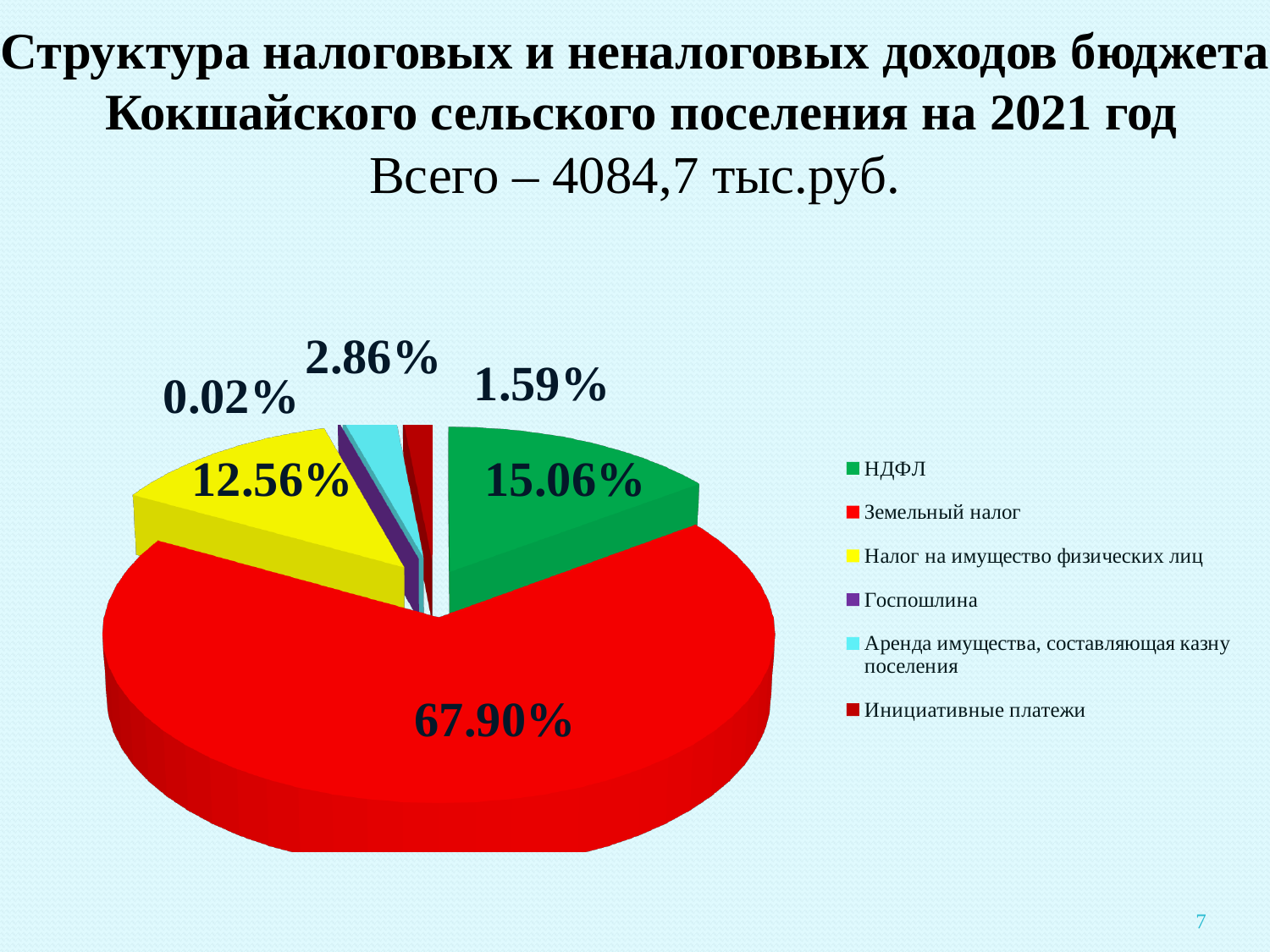

# Структура налоговых и неналоговых доходов бюджета Кокшайского сельского поселения на 2021 год Всего – 4084,7 тыс.руб.

[unsupported chart]

7